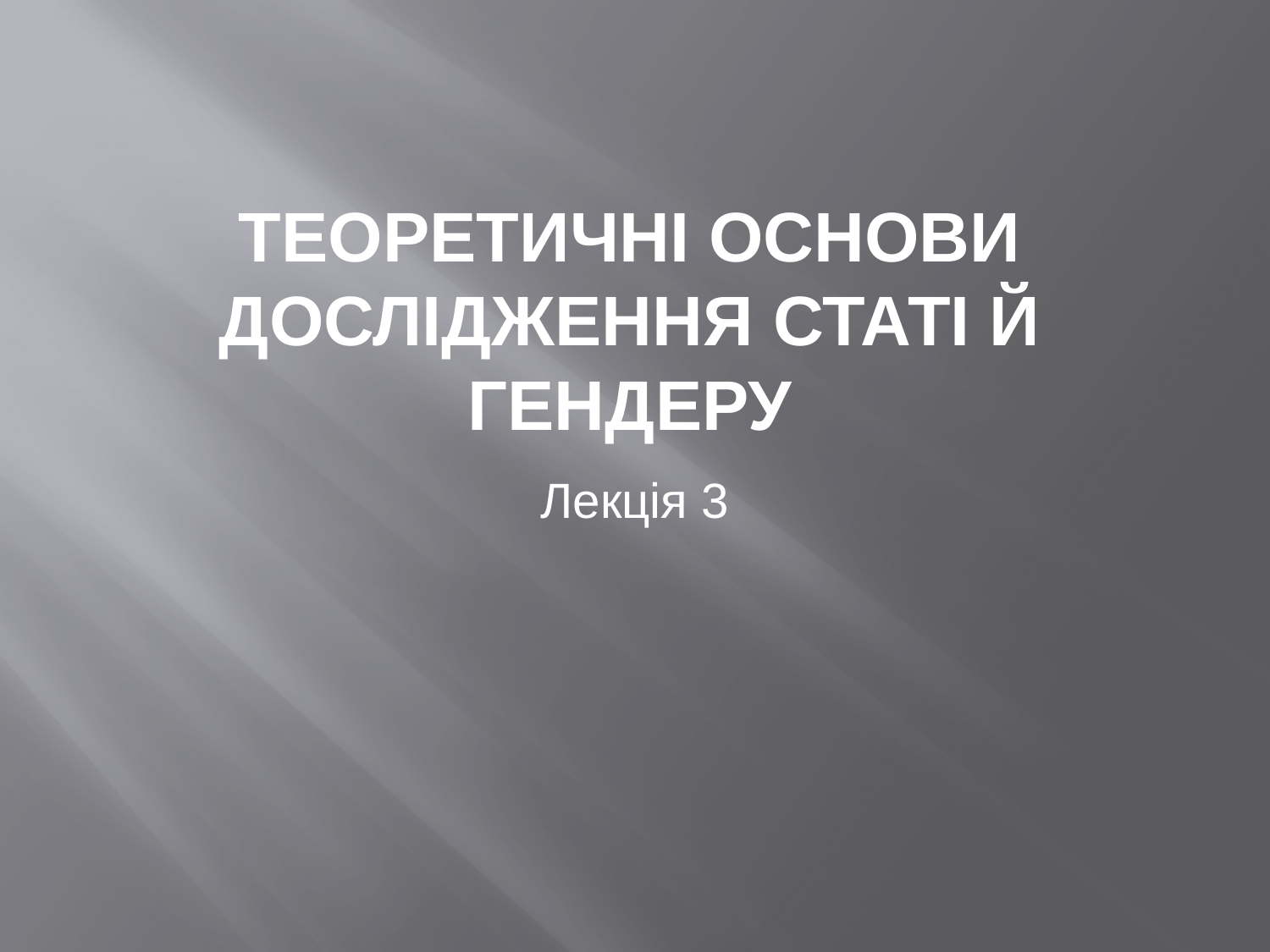

# Теоретичні основи дослідження статі й гендеру
Лекція 3